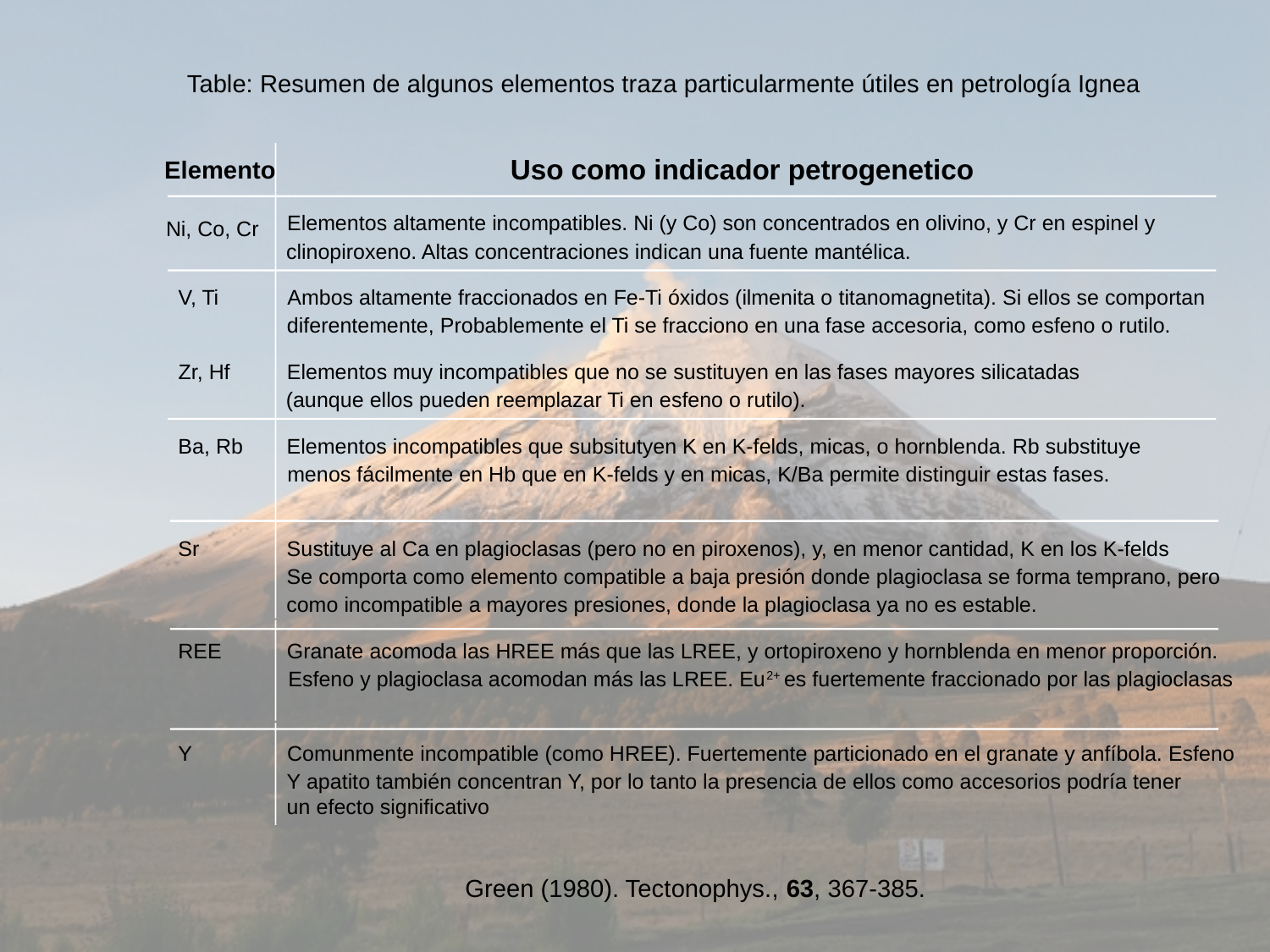

Table: Resumen de algunos elementos traza particularmente útiles en petrología Ignea

Uso como indicador petrogenetico
Elemento

Elementos altamente incompatibles. Ni (y Co) son concentrados en olivino, y Cr en espinel y
Ni, Co, Cr
clinopiroxeno. Altas concentraciones indican una fuente mantélica.
V, Ti
Ambos altamente fraccionados en Fe-Ti óxidos (ilmenita o titanomagnetita). Si ellos se comportan
diferentemente, Probablemente el Ti se fracciono en una fase accesoria, como esfeno o rutilo.
Zr, Hf
Elementos muy incompatibles que no se sustituyen en las fases mayores silicatadas
(aunque ellos pueden reemplazar Ti en esfeno o rutilo).
Ba, Rb
Elementos incompatibles que subsitutyen K en K-felds, micas, o hornblenda. Rb substituye
menos fácilmente en Hb que en K-felds y en micas, K/Ba permite distinguir estas fases.

Sr
Sustituye al Ca en plagioclasas (pero no en piroxenos), y, en menor cantidad, K en los K-felds
Se comporta como elemento compatible a baja presión donde plagioclasa se forma temprano, pero
como incompatible a mayores presiones, donde la plagioclasa ya no es estable.

REE
Granate acomoda las HREE más que las LREE, y ortopiroxeno y hornblenda en menor proporción.
Esfeno y plagioclasa acomodan más las LREE. Eu2+ es fuertemente fraccionado por las plagioclasas

Y
Comunmente incompatible (como HREE). Fuertemente particionado en el granate y anfíbola. Esfeno
Y apatito también concentran Y, por lo tanto la presencia de ellos como accesorios podría tener
un efecto significativo
Green (1980). Tectonophys., 63, 367-385.